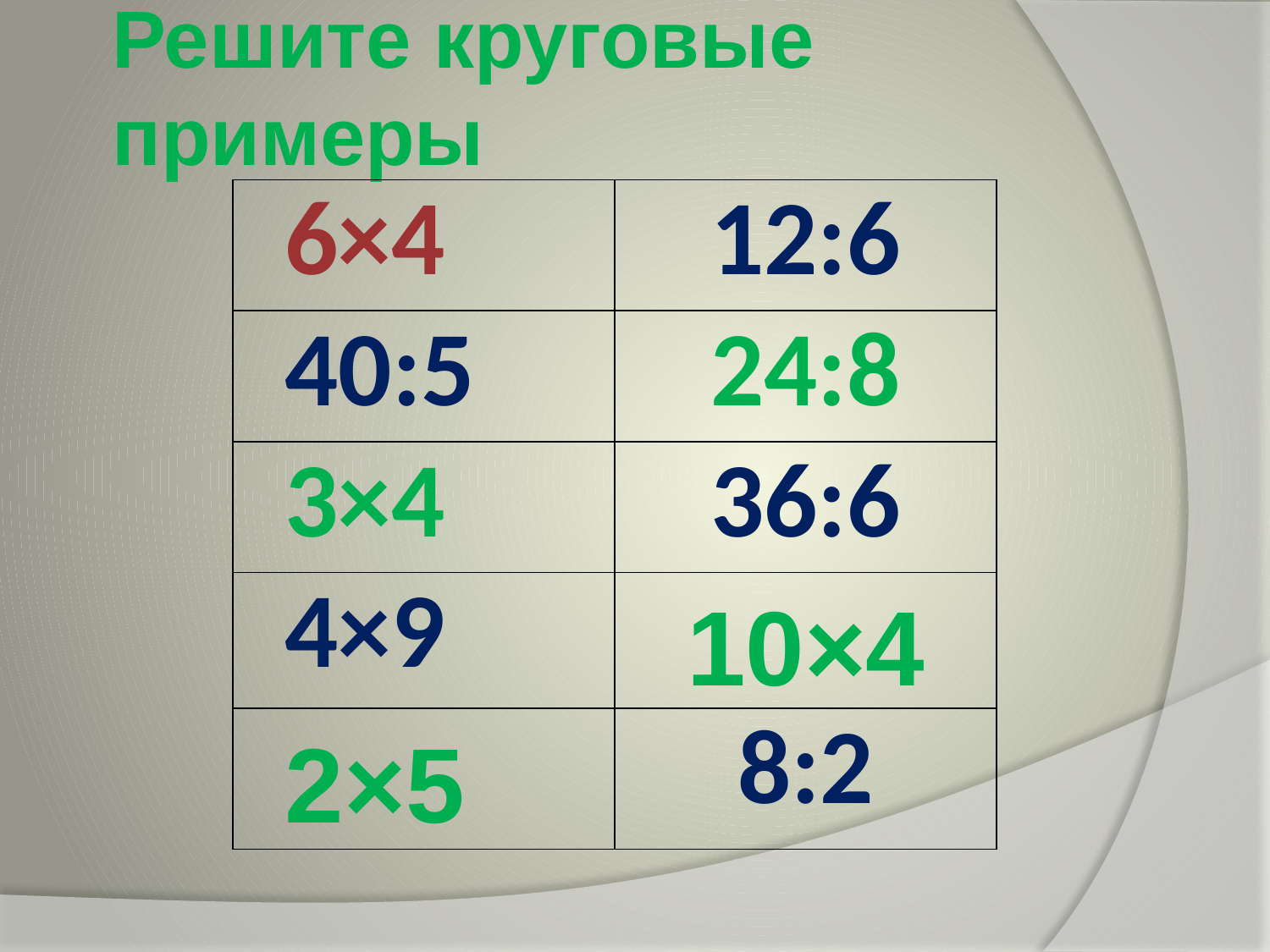

# Решите круговые примеры
| 6×4 | 12:6 |
| --- | --- |
| 40:5 | 24:8 |
| 3×4 | 36:6 |
| 4×9 | 10×4 |
| 2×5 | 8:2 |